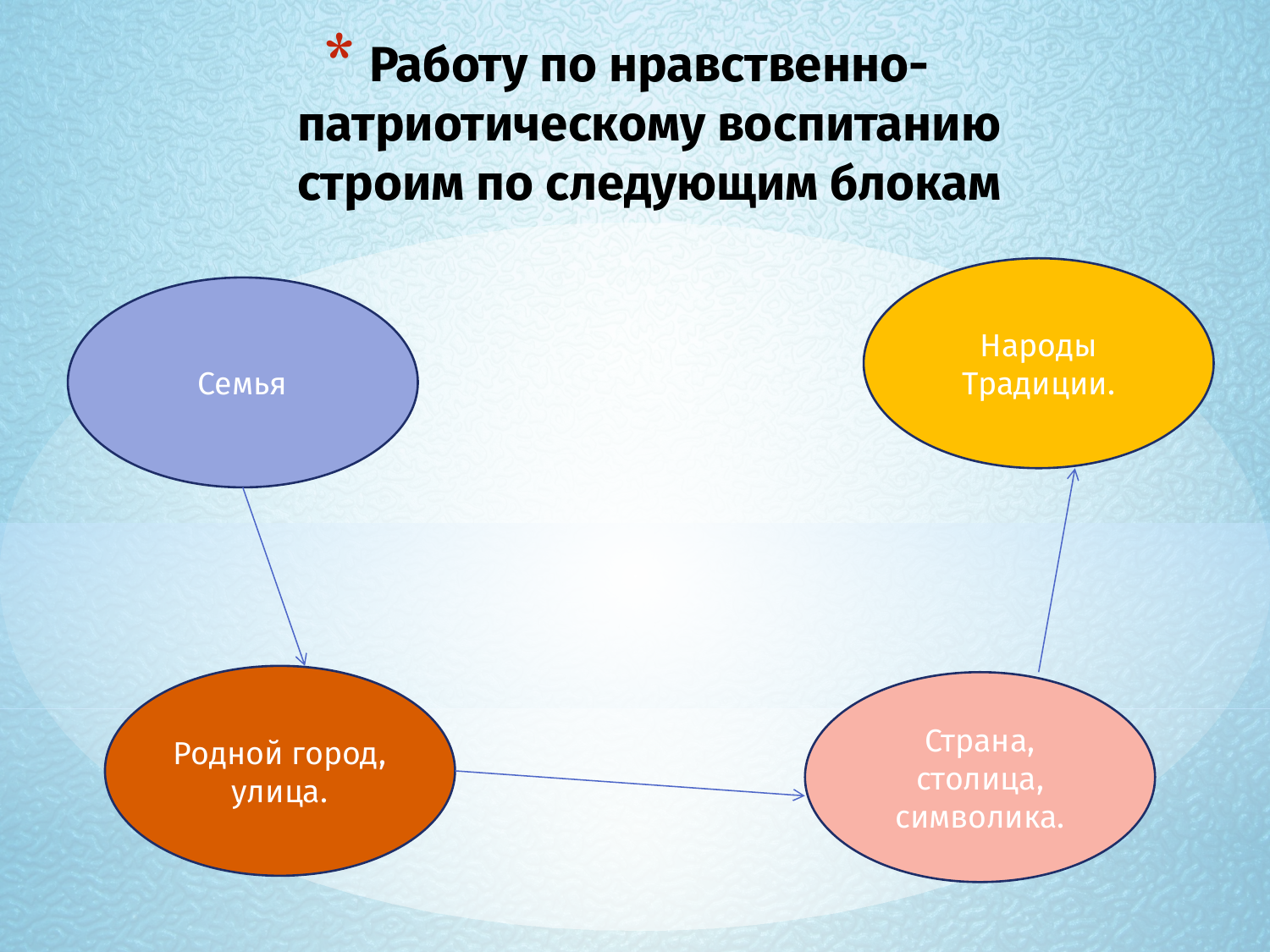

# Работу по нравственно-патриотическому воспитанию строим по следующим блокам
Народы Традиции.
Семья
Родной город, улица.
Страна, столица, символика.